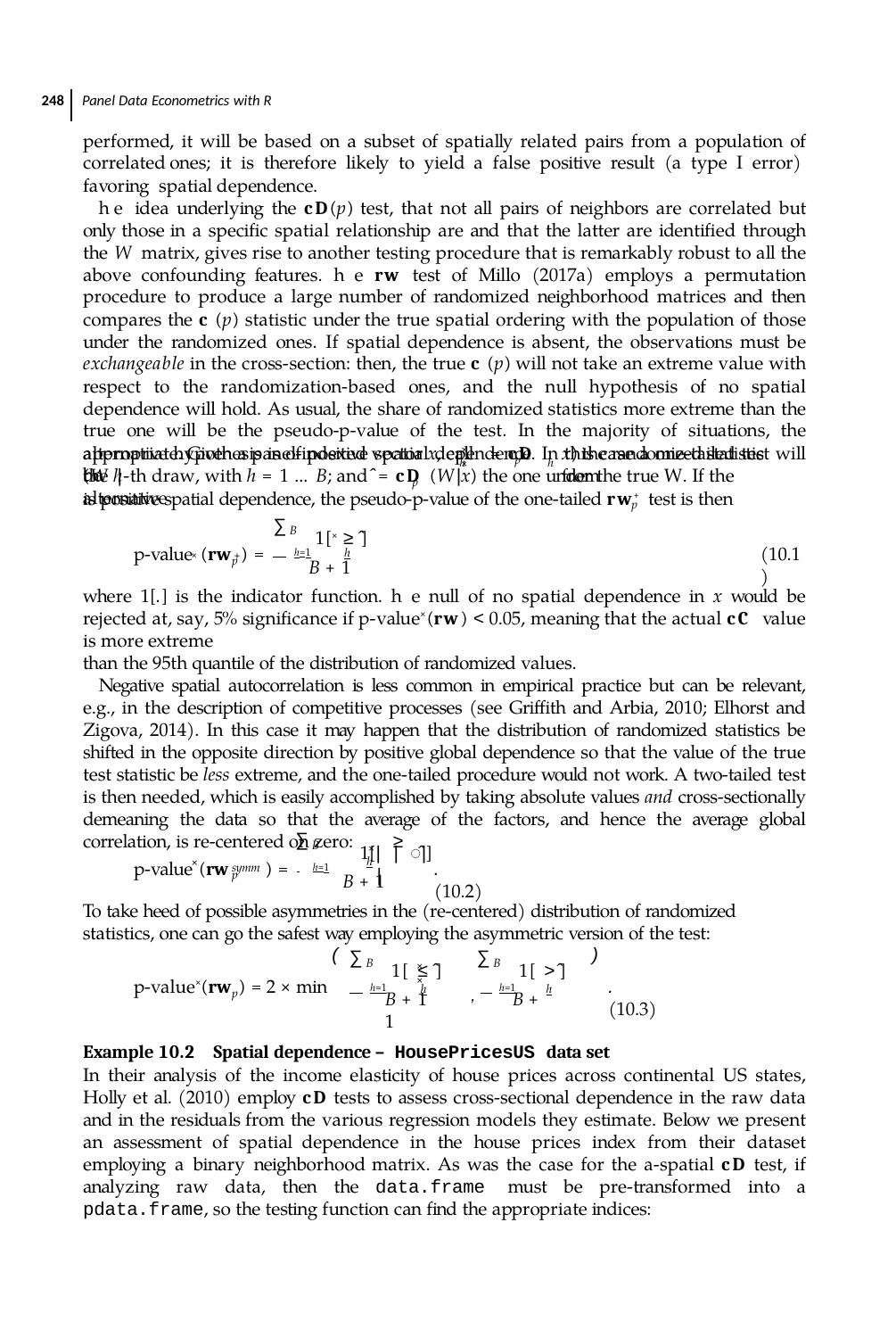

248  Panel Data Econometrics with R

performed, it will be based on a subset of spatially related pairs from a population of correlated ones;  it  is  therefore  likely  to  yield  a  false  positive  result  (a  type  I  error)  favoring  spatial dependence.
he idea underlying the cd(p) test, that not all pairs of neighbors are correlated but only those in a speciﬁc spatial relationship are and that the latter are identiﬁed through the W  matrix, gives rise to another testing procedure that is remarkably robust to all the above confounding features. he rw test of Millo (2017a) employs a permutation procedure to produce a large number of randomized neighborhood matrices and then compares the cd(p) statistic under the true spatial ordering with the population of those under the randomized ones. If spatial dependence is absent, the observations must be exchangeable in the cross-section: then, the true cd(p) will not take an extreme value with respect to the randomization-based ones, and the null hypothesis of no spatial dependence will hold. As usual, the share of randomized statistics more extreme than the true one will be the pseudo-p-value of the test. In the majority of situations, the alternative hypothesis is of positive spatial dependence. In this case a one-tailed test will be

×	×
appropriate. Given a panel-indexed vector x, call   = cd  (W  |
x) the randomized statistic from
p
h	h
the h-th draw, with h = 1 … B; and ̂ = cd  (W|x) the one under the true W. If the alternative
p
is positive spatial dependence, the pseudo-p-value of the one-tailed rw+ test is then
p
∑
B
1[× ≥ ̂]
  h=1	h
×	+
p-value (rw ) =
(10.1)
p
B + 1
where 1[.] is the indicator function. he null of no spatial dependence in x would be rejected at, say, 5% signiﬁcance if p-value×(rw) < 0.05, meaning that the actual cd   value is more extreme
p
than the 95th quantile of the distribution of randomized values.
Negative spatial autocorrelation is less common in empirical practice but can be relevant, e.g., in the description of competitive processes (see Griﬃth and Arbia, 2010; Elhorst and Zigova, 2014). In this case it may happen that the distribution of randomized statistics be shifted in the opposite direction by positive global dependence so that the value of the true test statistic be less extreme, and the one-tailed procedure would not work. A two-tailed test is then needed, which is easily accomplished by taking absolute values and cross-sectionally demeaning the data so that the average of the factors, and hence the average global correlation, is re-centered on zero:
∑
B
×
	≥
1[| |	|
̂|]
symm	 h=1
h
×
p-value (rw	) =
.	(10.2)
p
B + 1
To take heed of possible asymmetries in the (re-centered) distribution of randomized statistics, one can go the safest way employing the asymmetric version of the test:
(	)
∑	∑
B	B
×	×
1[ ≤ ̂]	1[ > ̂]
  h=1	h	 ,   h=1	h
p-value×(rw ) = 2 × min
.	(10.3)
p
B + 1	B + 1
Example 10.2  Spatial dependence – HousePricesUS data set
In their analysis of the income elasticity of house prices across continental US states, Holly et al. (2010) employ cd tests to assess cross-sectional dependence in the raw data and in the residuals from the various regression models they estimate. Below we present an assessment of spatial dependence in the house prices index from their dataset employing a binary neighborhood matrix. As was the case for the a-spatial cd test, if analyzing raw data, then the data.frame must be pre-transformed into a pdata.frame, so the testing function can ﬁnd the appropriate indices: